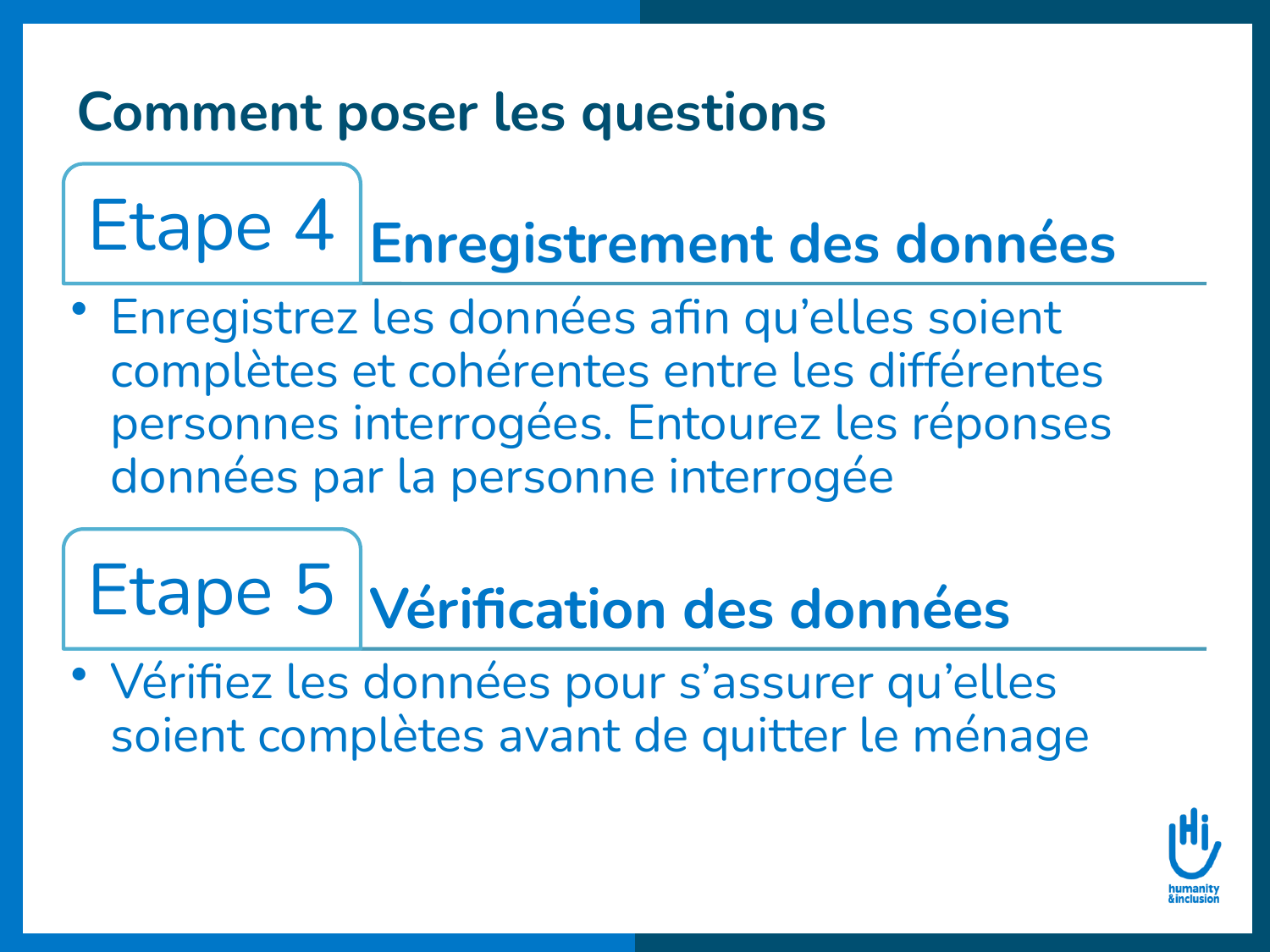

# Comment poser les questions
Enregistrement des données
Etape 4
Enregistrez les données afin qu’elles soient complètes et cohérentes entre les différentes personnes interrogées. Entourez les réponses données par la personne interrogée
Vérification des données
Etape 5
Vérifiez les données pour s’assurer qu’elles soient complètes avant de quitter le ménage